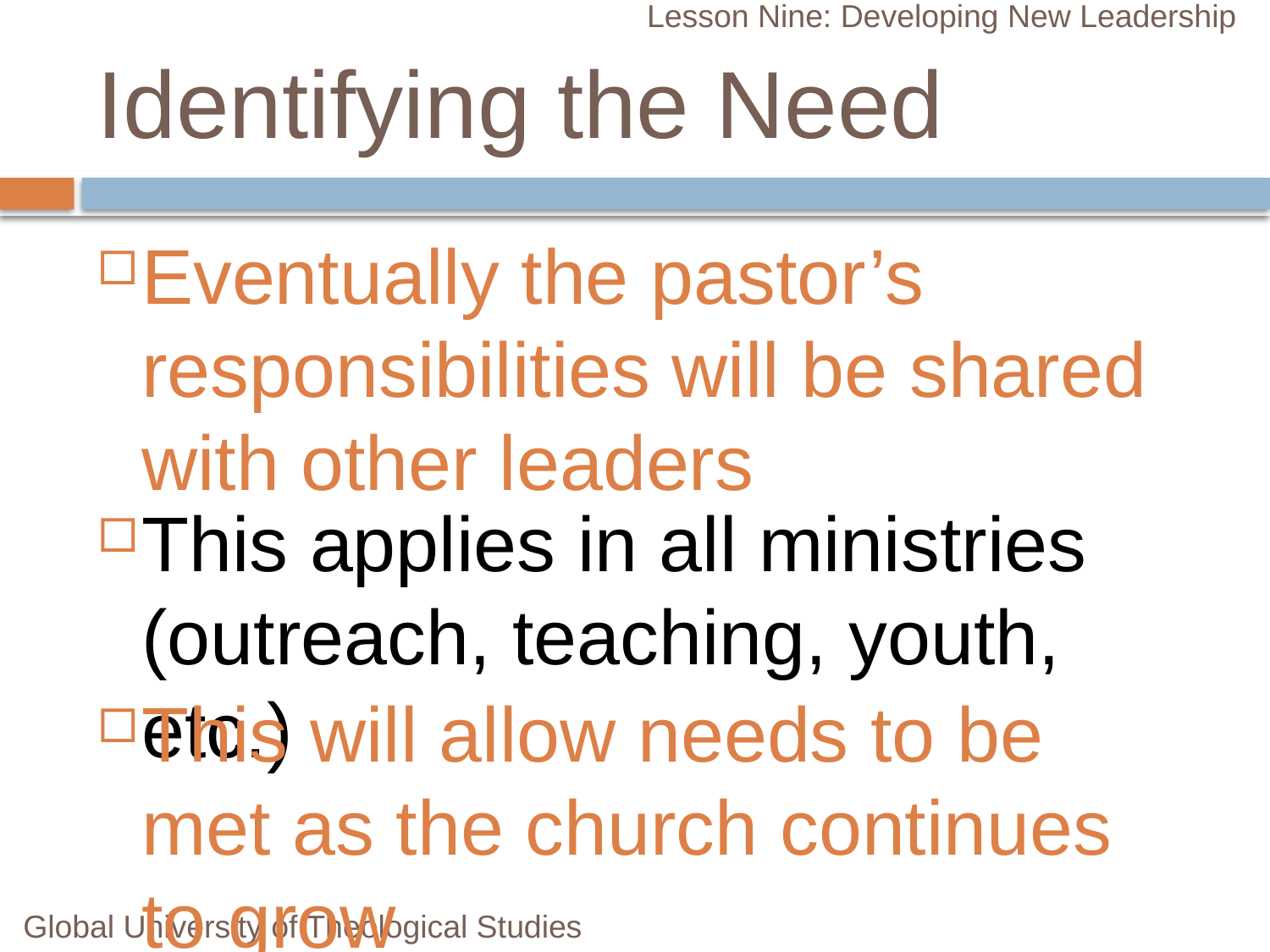

Lesson Nine: Developing New Leadership
# Identifying the Need
Eventually the pastor’s responsibilities will be shared with other leaders
This applies in all ministries (outreach, teaching, youth, etc.)
This will allow needs to be met as the church continues to grow
Global University of Theological Studies